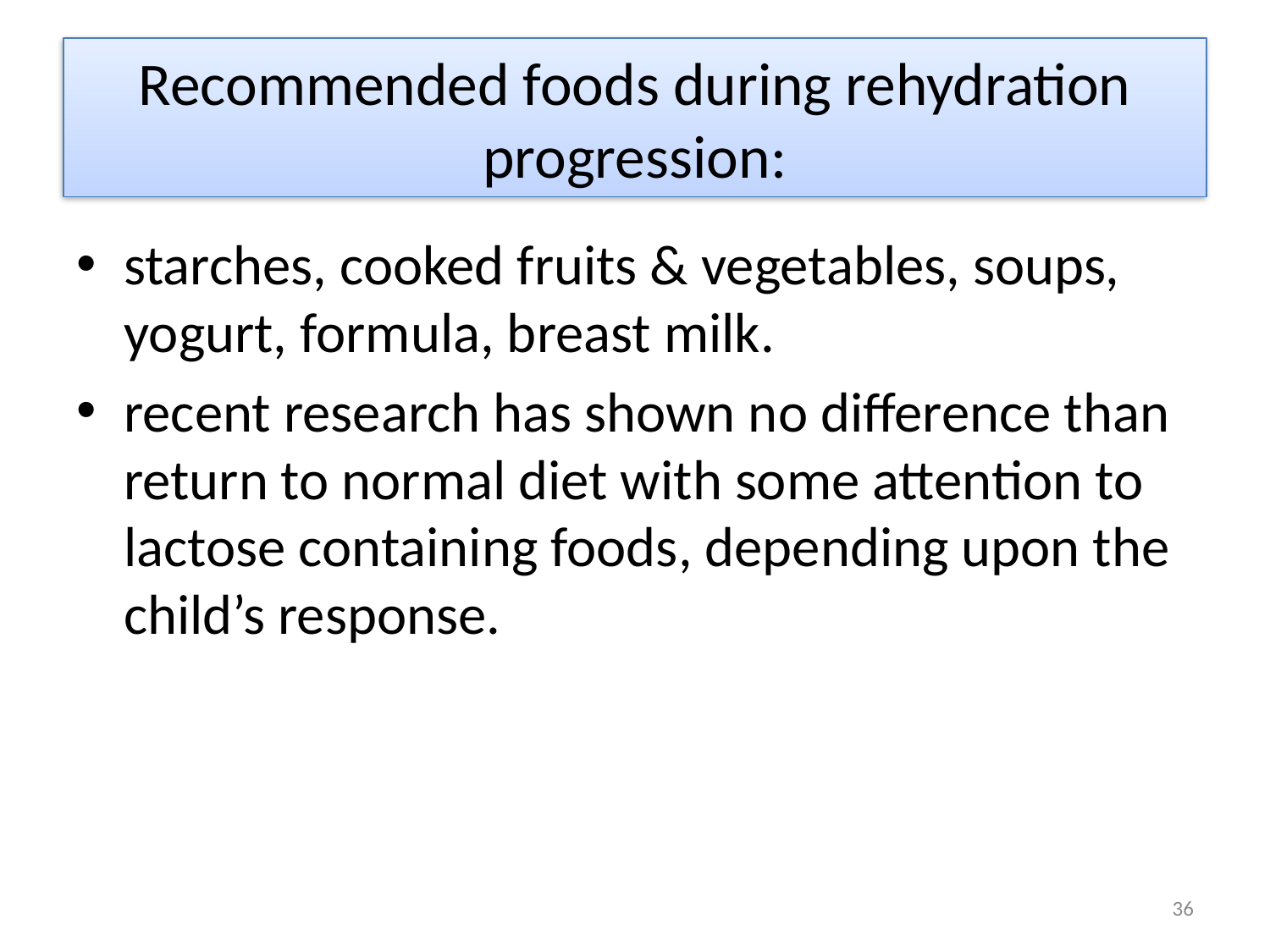

# Recommended foods during rehydration progression:
starches, cooked fruits & vegetables, soups, yogurt, formula, breast milk.
recent research has shown no difference than return to normal diet with some attention to lactose containing foods, depending upon the child’s response.
36